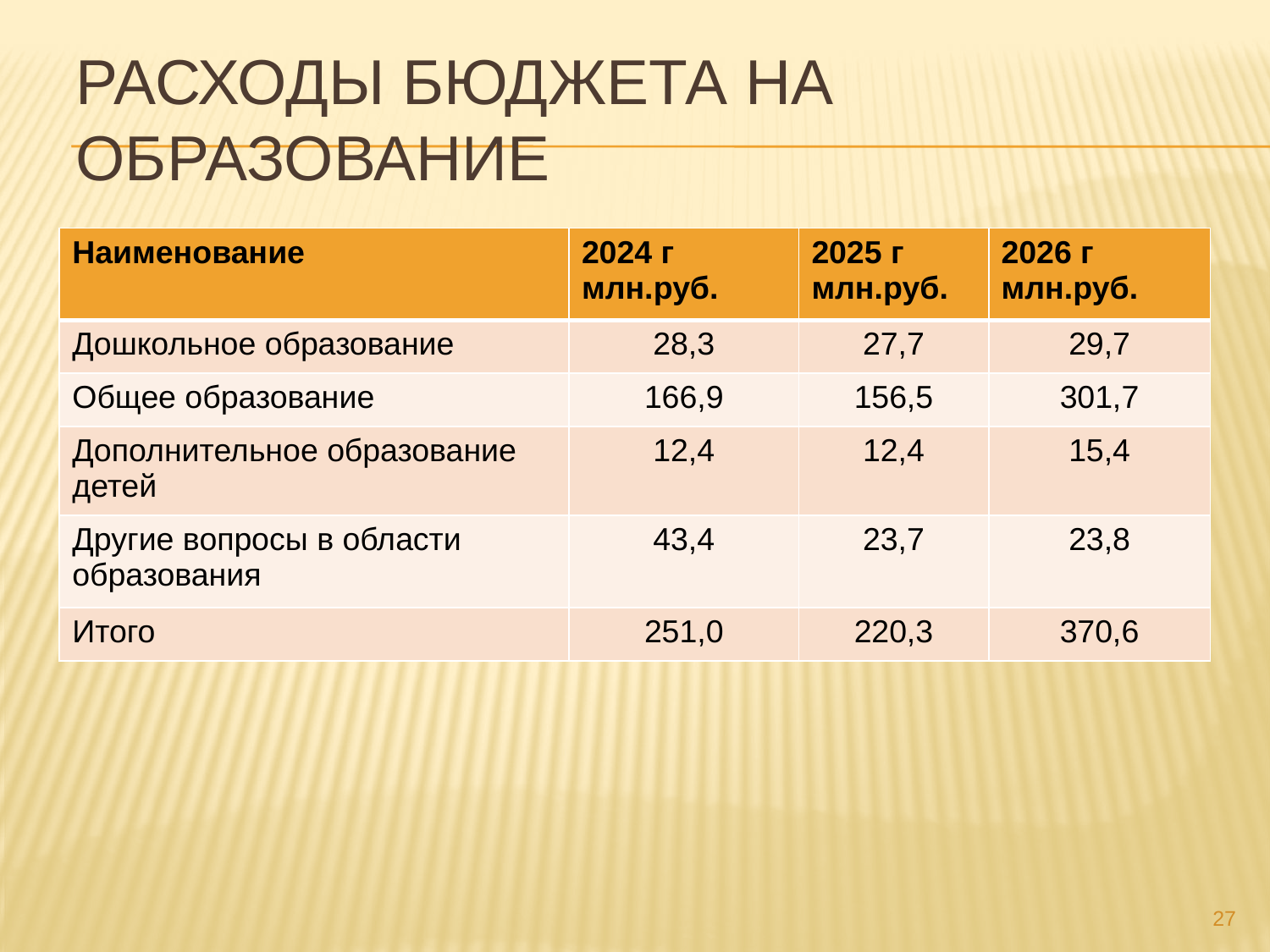

# Расходы бюджета на образование
| Наименование | 2024 г млн.руб. | 2025 г млн.руб. | 2026 г млн.руб. |
| --- | --- | --- | --- |
| Дошкольное образование | 28,3 | 27,7 | 29,7 |
| Общее образование | 166,9 | 156,5 | 301,7 |
| Дополнительное образование детей | 12,4 | 12,4 | 15,4 |
| Другие вопросы в области образования | 43,4 | 23,7 | 23,8 |
| Итого | 251,0 | 220,3 | 370,6 |

27